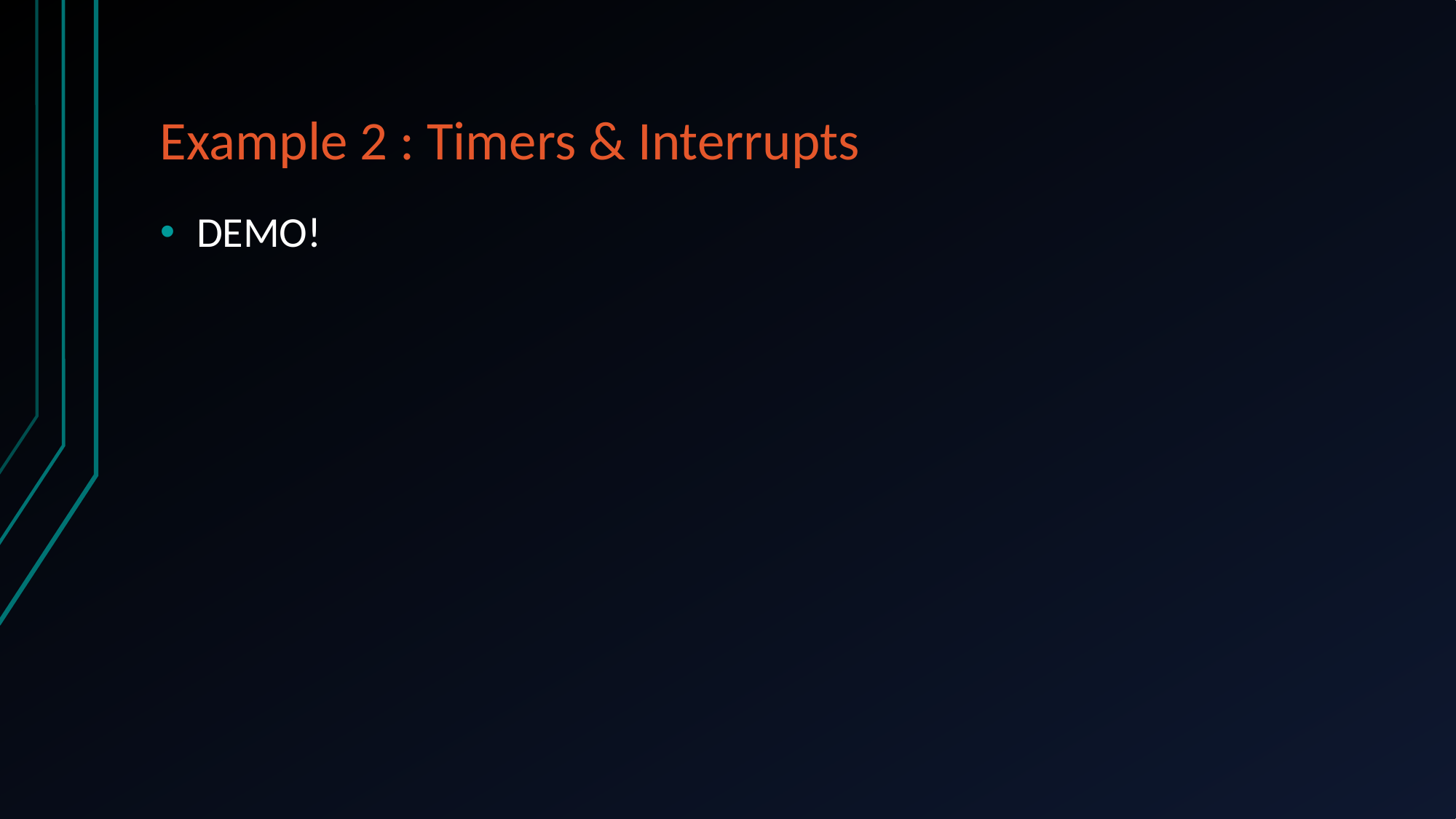

# Example 2 : Timers & Interrupts
DEMO!